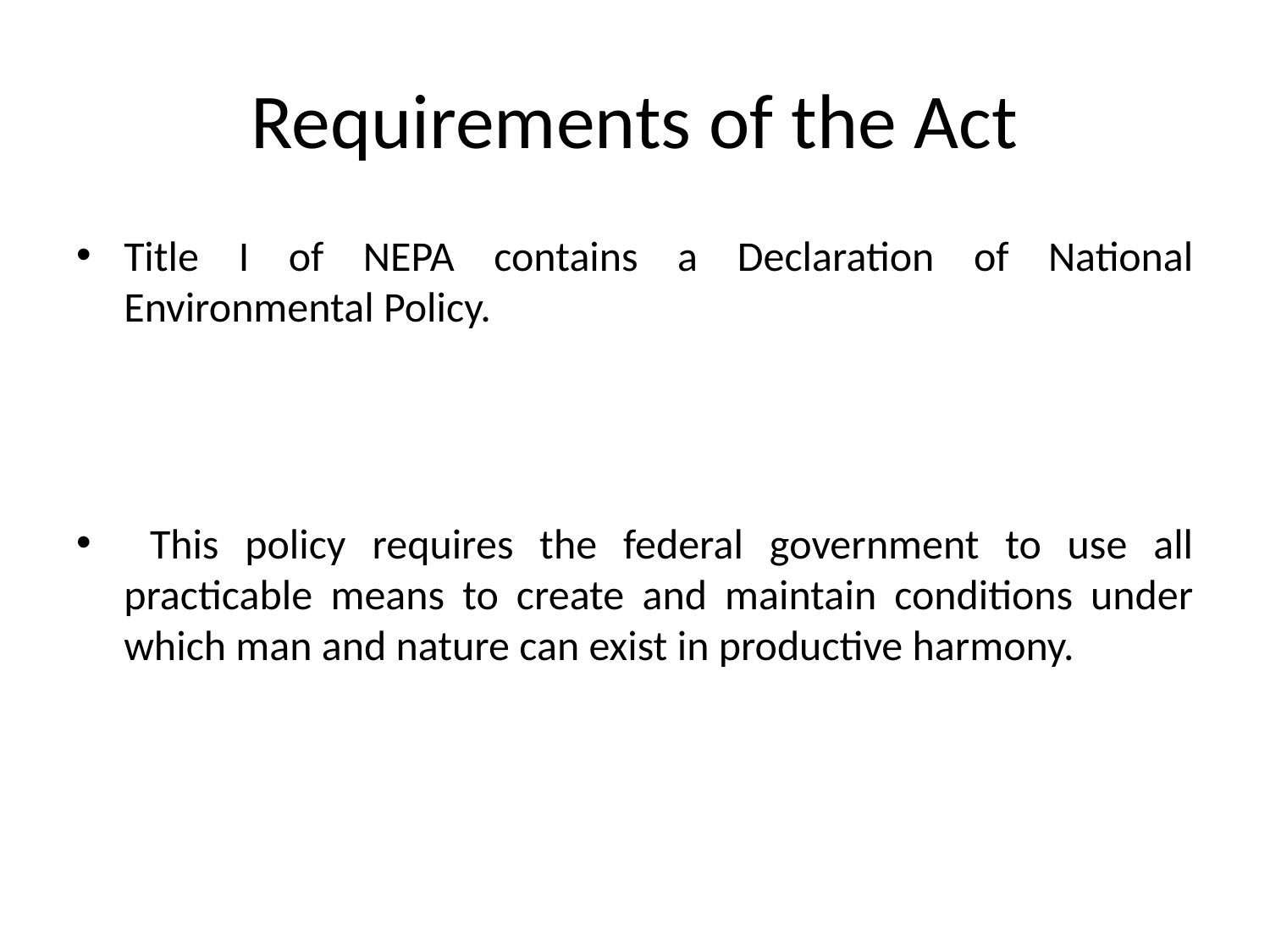

# Requirements of the Act
Title I of NEPA contains a Declaration of National Environmental Policy.

 This policy requires the federal government to use all practicable means to create and maintain conditions under which man and nature can exist in productive harmony.